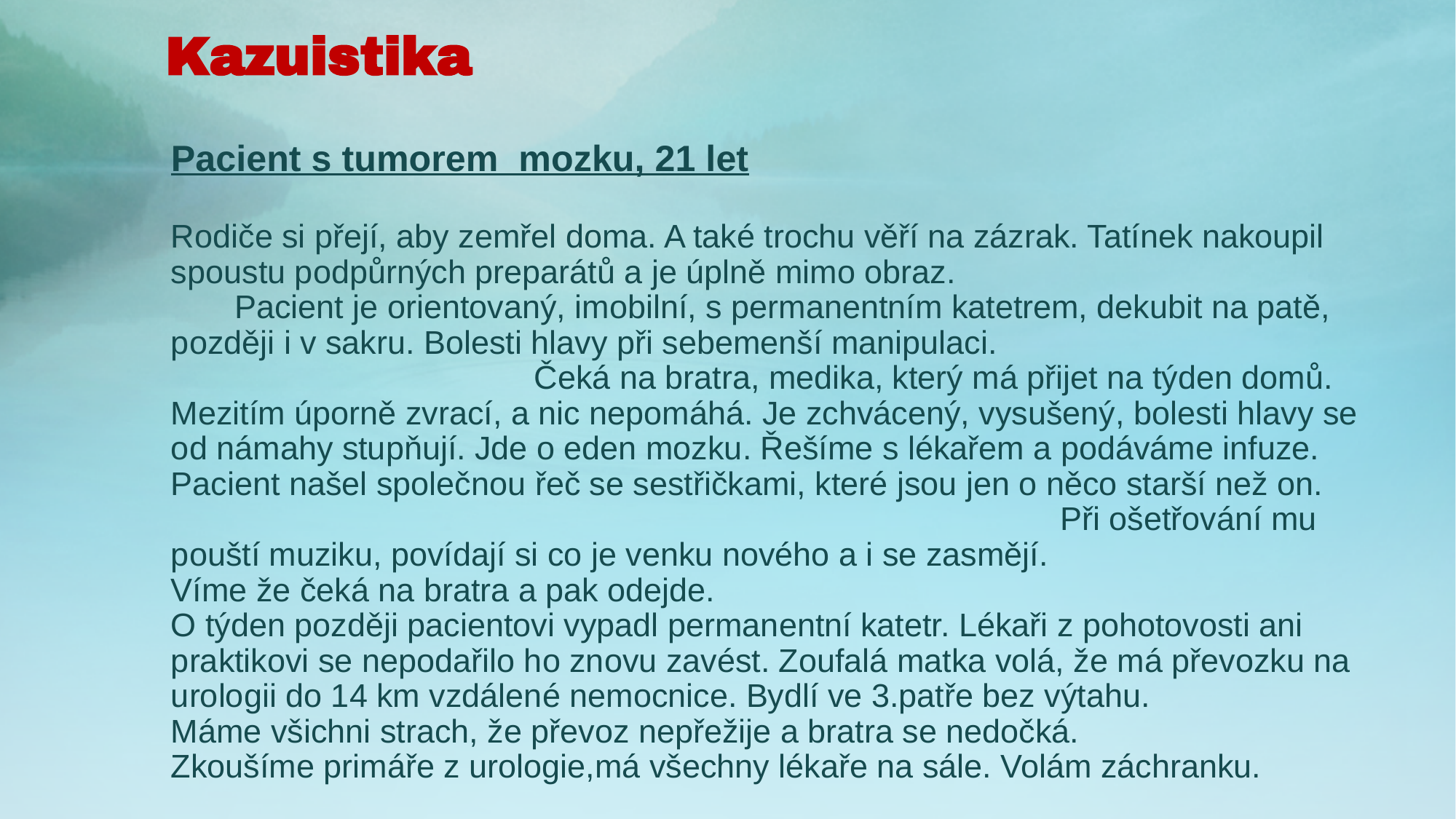

# Kazuistika
Pacient s tumorem  mozku, 21 let

Rodiče si přejí, aby zemřel doma. A také trochu věří na zázrak. Tatínek nakoupil spoustu podpůrných preparátů a je úplně mimo obraz.                                                       Pacient je orientovaný, imobilní, s permanentním katetrem, dekubit na patě, později i v sakru. Bolesti hlavy při sebemenší manipulaci.                                                                                   Čeká na bratra, medika, který má přijet na týden domů. Mezitím úporně zvrací, a nic nepomáhá. Je zchvácený, vysušený, bolesti hlavy se od námahy stupňují. Jde o eden mozku. Řešíme s lékařem a podáváme infuze.
Pacient našel společnou řeč se sestřičkami, které jsou jen o něco starší než on.                                                                                                         Při ošetřování mu pouští muziku, povídají si co je venku nového a i se zasmějí.
Víme že čeká na bratra a pak odejde.
O týden později pacientovi vypadl permanentní katetr. Lékaři z pohotovosti ani praktikovi se nepodařilo ho znovu zavést. Zoufalá matka volá, že má převozku na urologii do 14 km vzdálené nemocnice. Bydlí ve 3.patře bez výtahu.
Máme všichni strach, že převoz nepřežije a bratra se nedočká.
Zkoušíme primáře z urologie,má všechny lékaře na sále. Volám záchranku.